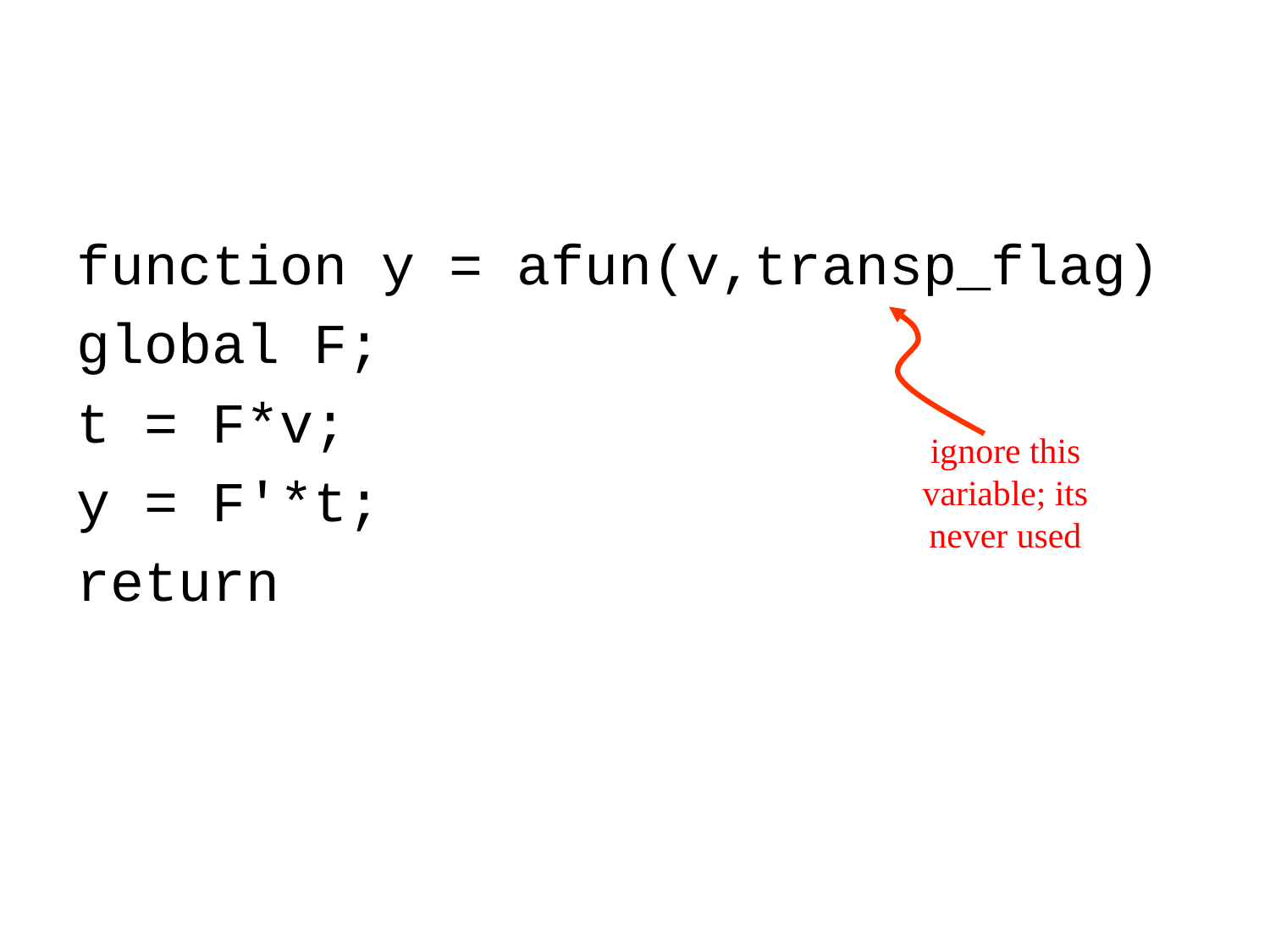

function y = afun(v,transp_flag)
global F;
t = F*v;
y = F'*t;
return

ignore this variable; its never used